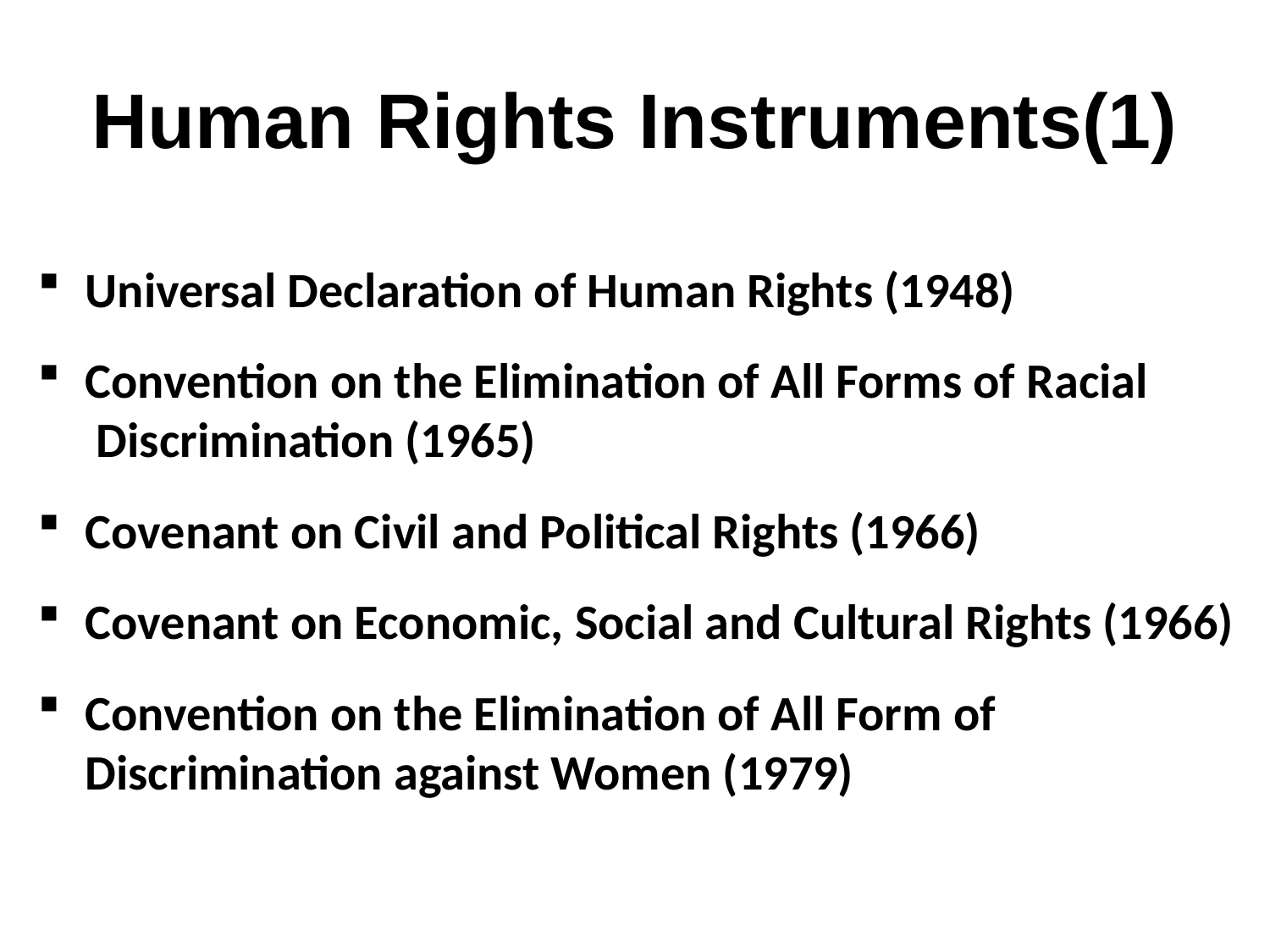

# Human Rights Instruments(1)
Universal Declaration of Human Rights (1948)
Convention on the Elimination of All Forms of Racial          Discrimination (1965)
Covenant on Civil and Political Rights (1966)
Covenant on Economic, Social and Cultural Rights (1966)
Convention on the Elimination of All Form of Discrimination against Women (1979)